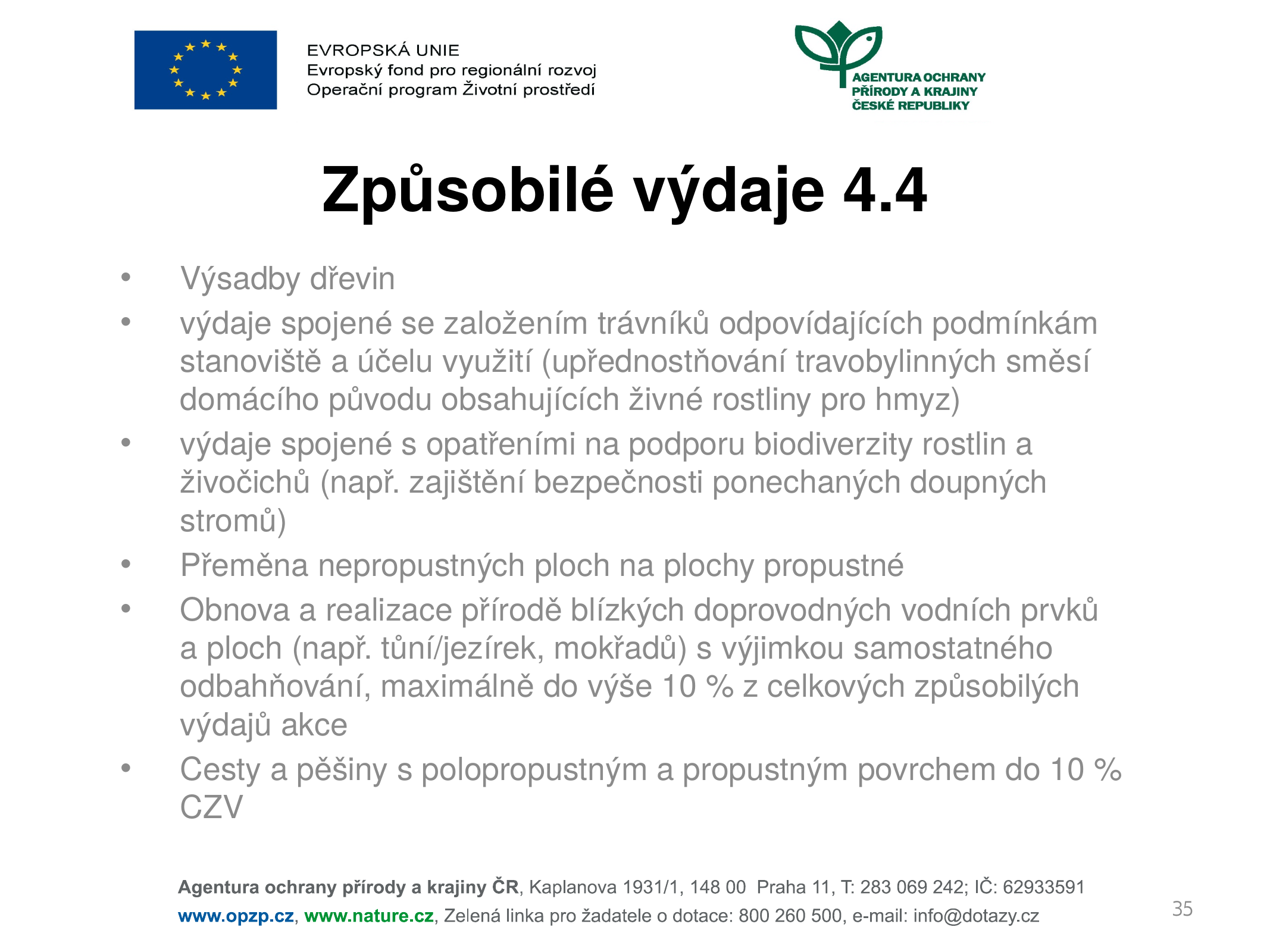

# Způsobilé výdaje 4.4
Výsadby dřevin
výdaje spojené se založením trávníků odpovídajících podmínkám stanoviště a účelu využití (upřednostňování travobylinných směsí domácího původu obsahu­jících živné rostliny pro hmyz)
výdaje spojené s opatřeními na podporu biodiverzity rostlin a živočichů (např. zajiš­tění bezpečnosti ponechaných doupných stromů)
Přeměna nepropustných ploch na plochy propustné
Obnova a realizace přírodě blízkých doprovodných vodních prvků a ploch (např. tůní/jezírek, mokřadů) s výjimkou samostatného odbahňování, maximálně do výše 10 % z celkových způsobilých výdajů akce
Cesty a pěšiny s polopropustným a propustným povrchem do 10 % CZV

35